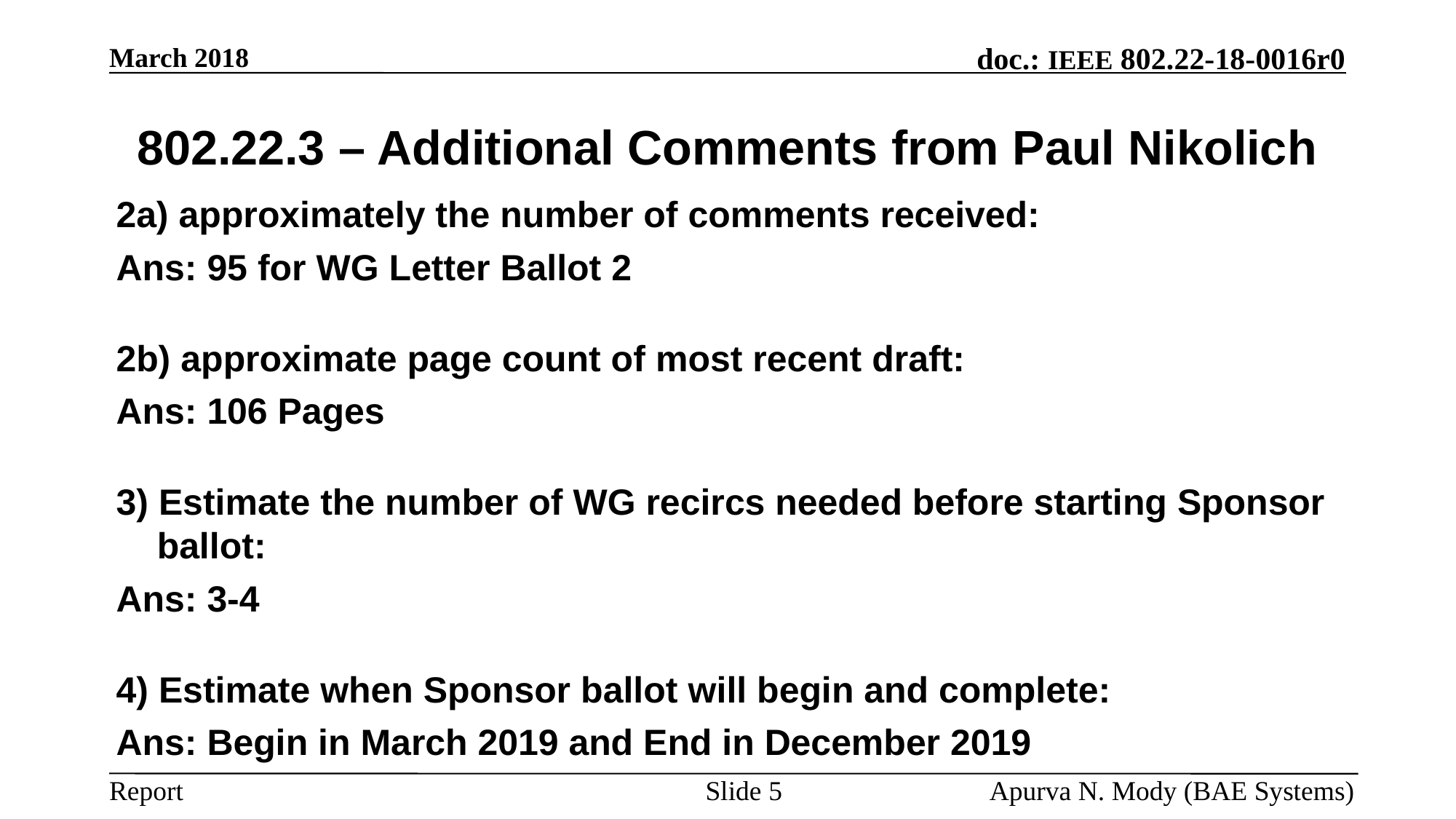

March 2018
# 802.22.3 – Additional Comments from Paul Nikolich
2a) approximately the number of comments received:
Ans: 95 for WG Letter Ballot 2

2b) approximate page count of most recent draft:
Ans: 106 Pages

3) Estimate the number of WG recircs needed before starting Sponsor ballot:
Ans: 3-4

4) Estimate when Sponsor ballot will begin and complete:
Ans: Begin in March 2019 and End in December 2019

Slide 5
Apurva N. Mody (BAE Systems)